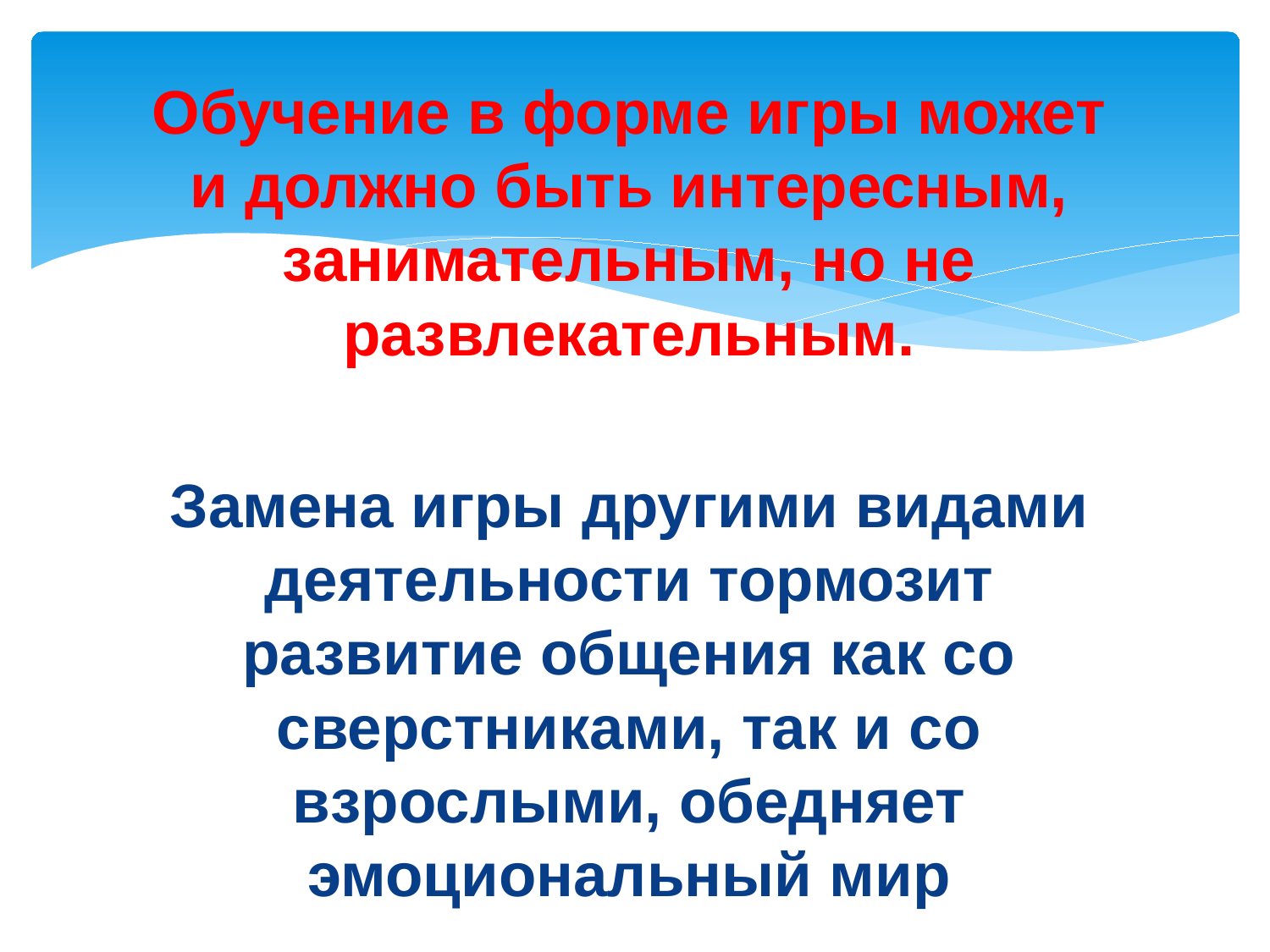

Обучение в форме игры может и должно быть интересным, занимательным, но не развлекательным.

Замена игры другими видами деятельности тормозит развитие общения как со сверстниками, так и со взрослыми, обедняет эмоциональный мир
#